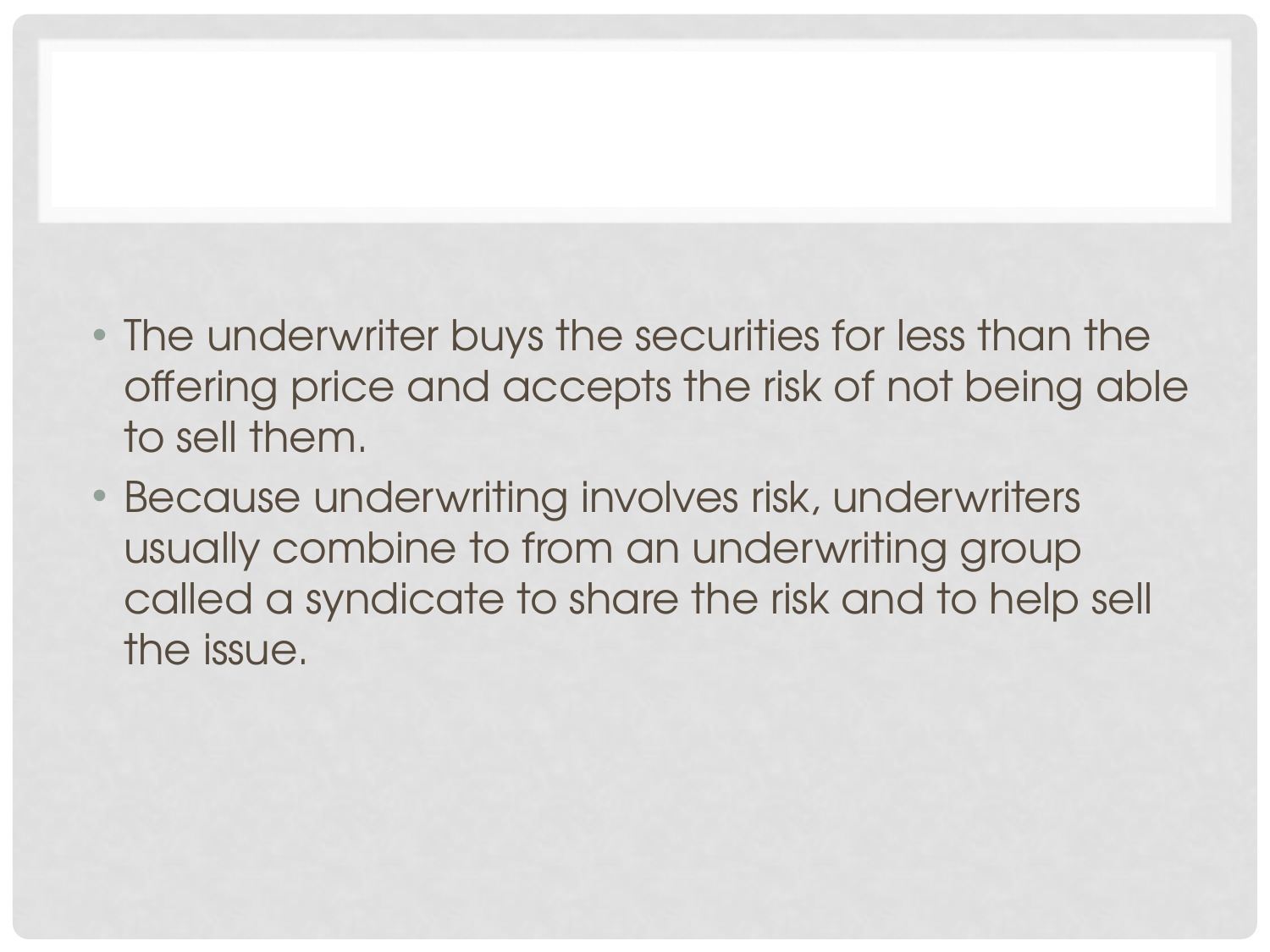

#

The underwriter buys the securities for less than the offering price and accepts the risk of not being able to sell them.
Because underwriting involves risk, underwriters usually combine to from an underwriting group called a syndicate to share the risk and to help sell the issue.